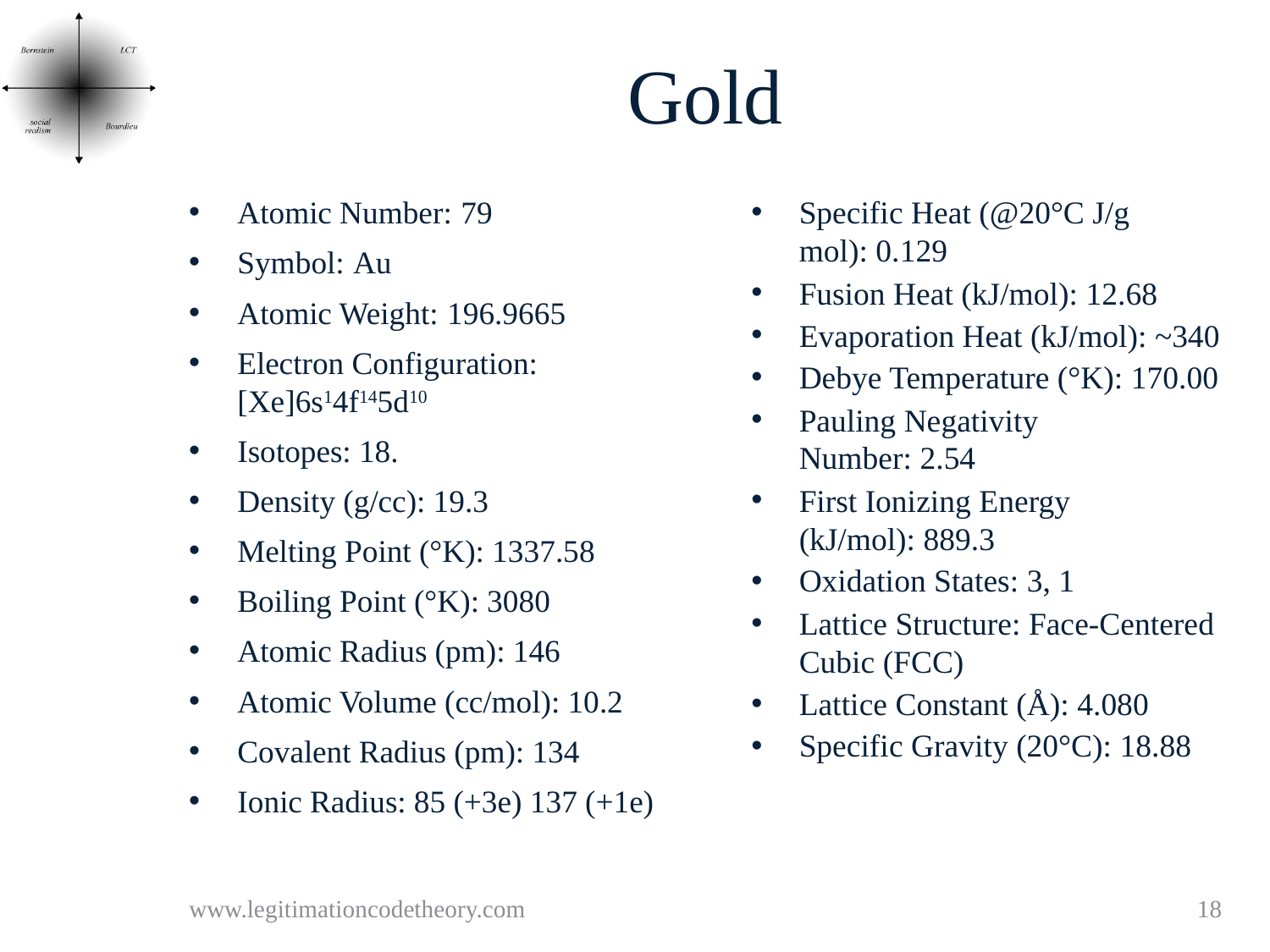

# Gold

Atomic Number: 79
Symbol: Au
Atomic Weight: 196.9665
Electron Configuration:[Xe]6s14f145d10
Isotopes: 18.
Density (g/cc): 19.3
Melting Point (°K): 1337.58
Boiling Point (°K): 3080
Atomic Radius (pm): 146
Atomic Volume (cc/mol): 10.2
Covalent Radius (pm): 134
Ionic Radius: 85 (+3e) 137 (+1e)

Specific Heat (@20°C J/g mol): 0.129
Fusion Heat (kJ/mol): 12.68
Evaporation Heat (kJ/mol): ~340
Debye Temperature (°K): 170.00
Pauling Negativity Number: 2.54
First Ionizing Energy (kJ/mol): 889.3
Oxidation States: 3, 1
Lattice Structure: Face-Centered Cubic (FCC)
Lattice Constant (Å): 4.080
Specific Gravity (20°C): 18.88
www.legitimationcodetheory.com
18